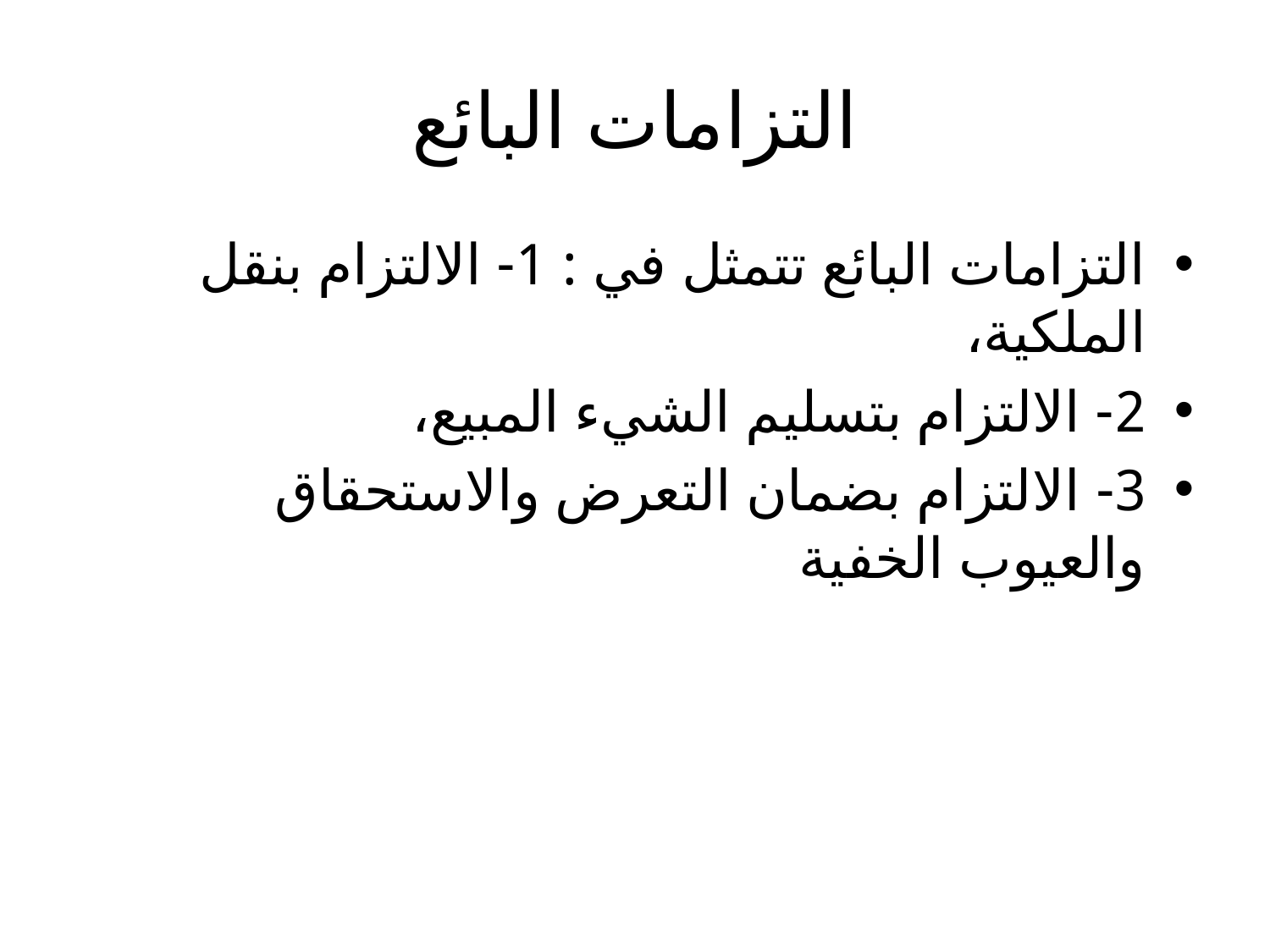

# التزامات البائع
التزامات البائع تتمثل في : 1- الالتزام بنقل الملكية،
2- الالتزام بتسليم الشيء المبيع،
3- الالتزام بضمان التعرض والاستحقاق والعيوب الخفية